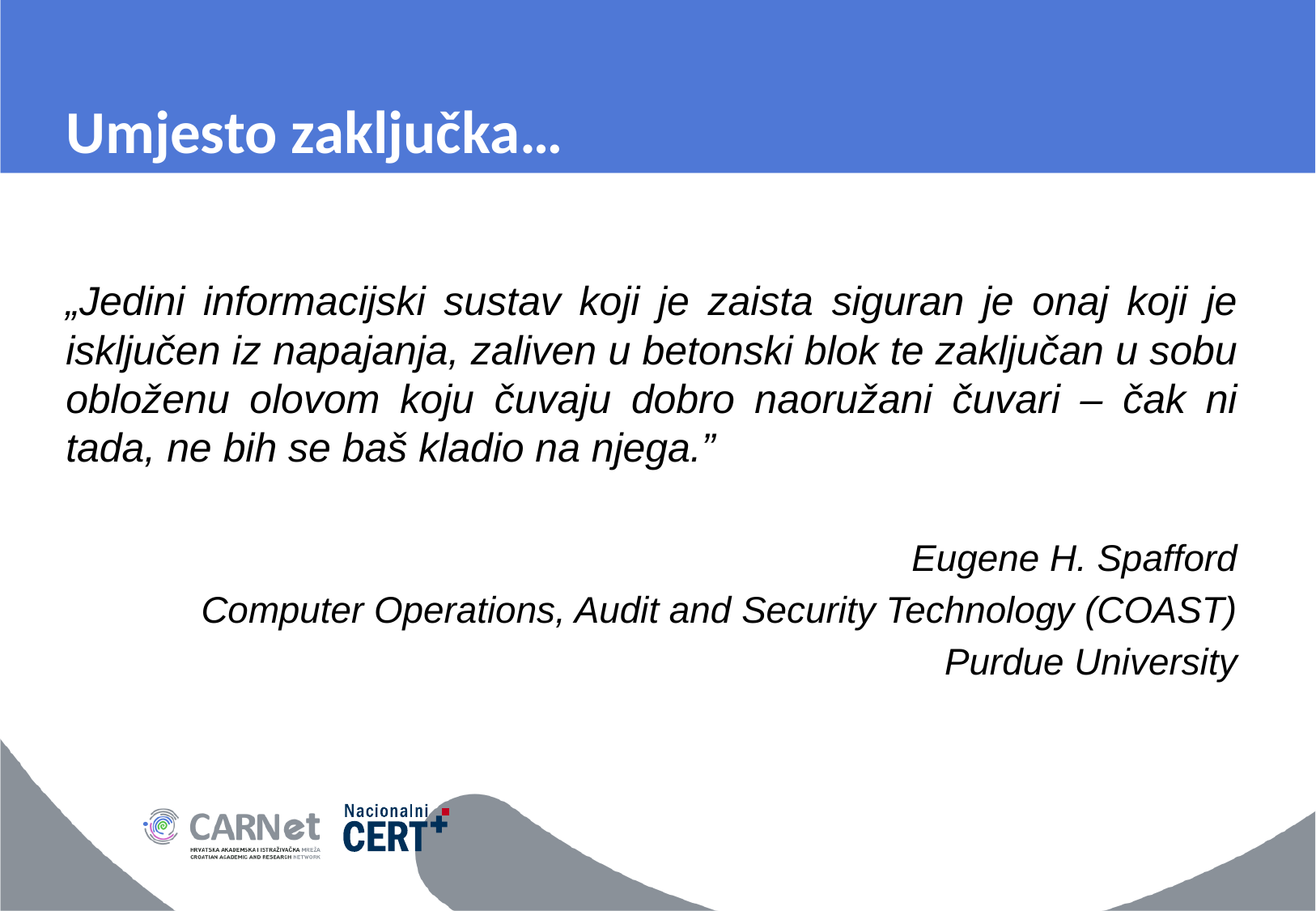

# Umjesto zaključka…

„Jedini informacijski sustav koji je zaista siguran je onaj koji je isključen iz napajanja, zaliven u betonski blok te zaključan u sobu obloženu olovom koju čuvaju dobro naoružani čuvari – čak ni tada, ne bih se baš kladio na njega.”

Eugene H. Spafford
Computer Operations, Audit and Security Technology (COAST)
Purdue University